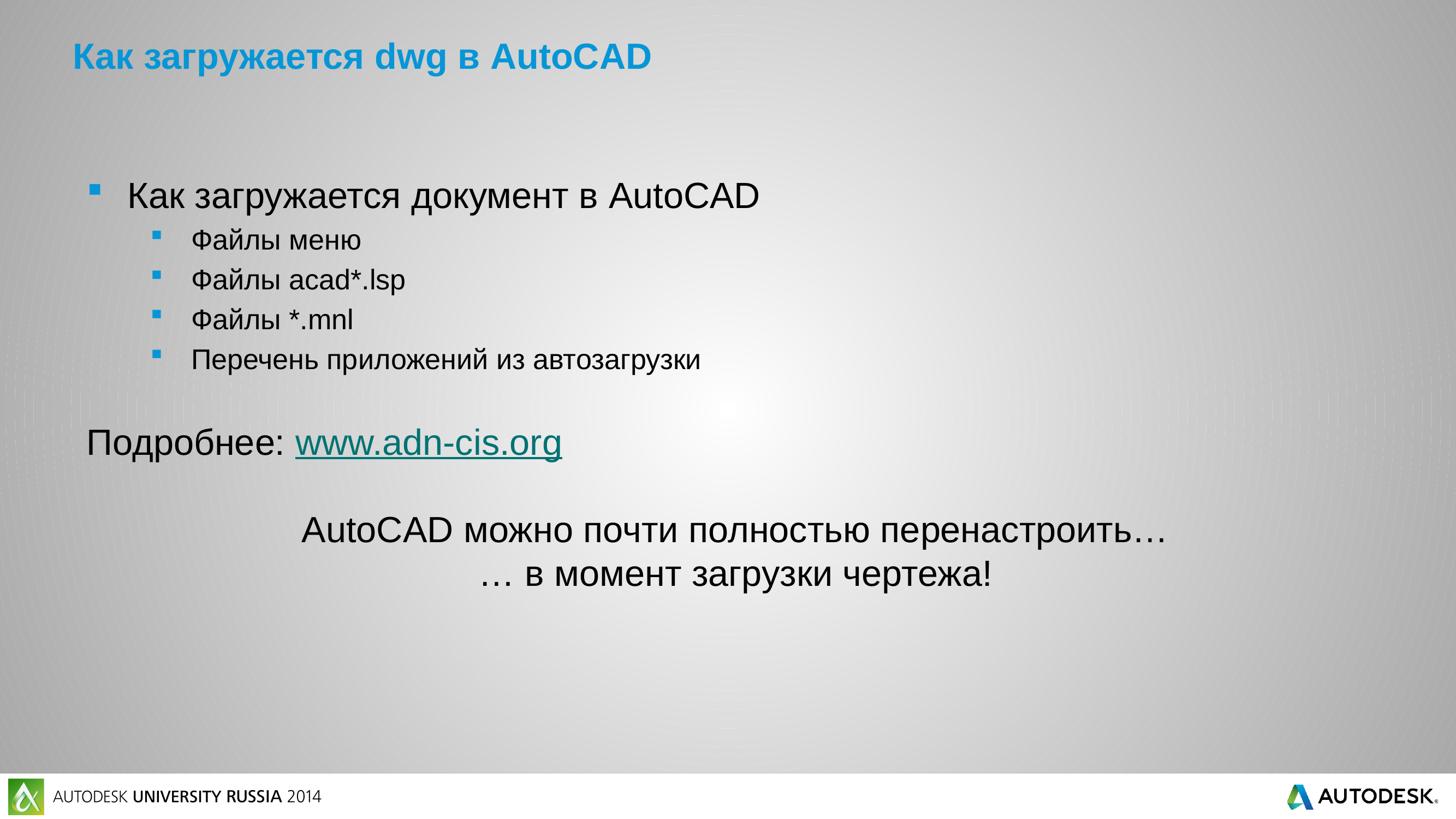

# Как загружается dwg в AutoCAD
Как загружается документ в AutoCAD
Файлы меню
Файлы acad*.lsp
Файлы *.mnl
Перечень приложений из автозагрузки

Подробнее: www.adn-cis.org

AutoCAD можно почти полностью перенастроить…
… в момент загрузки чертежа!